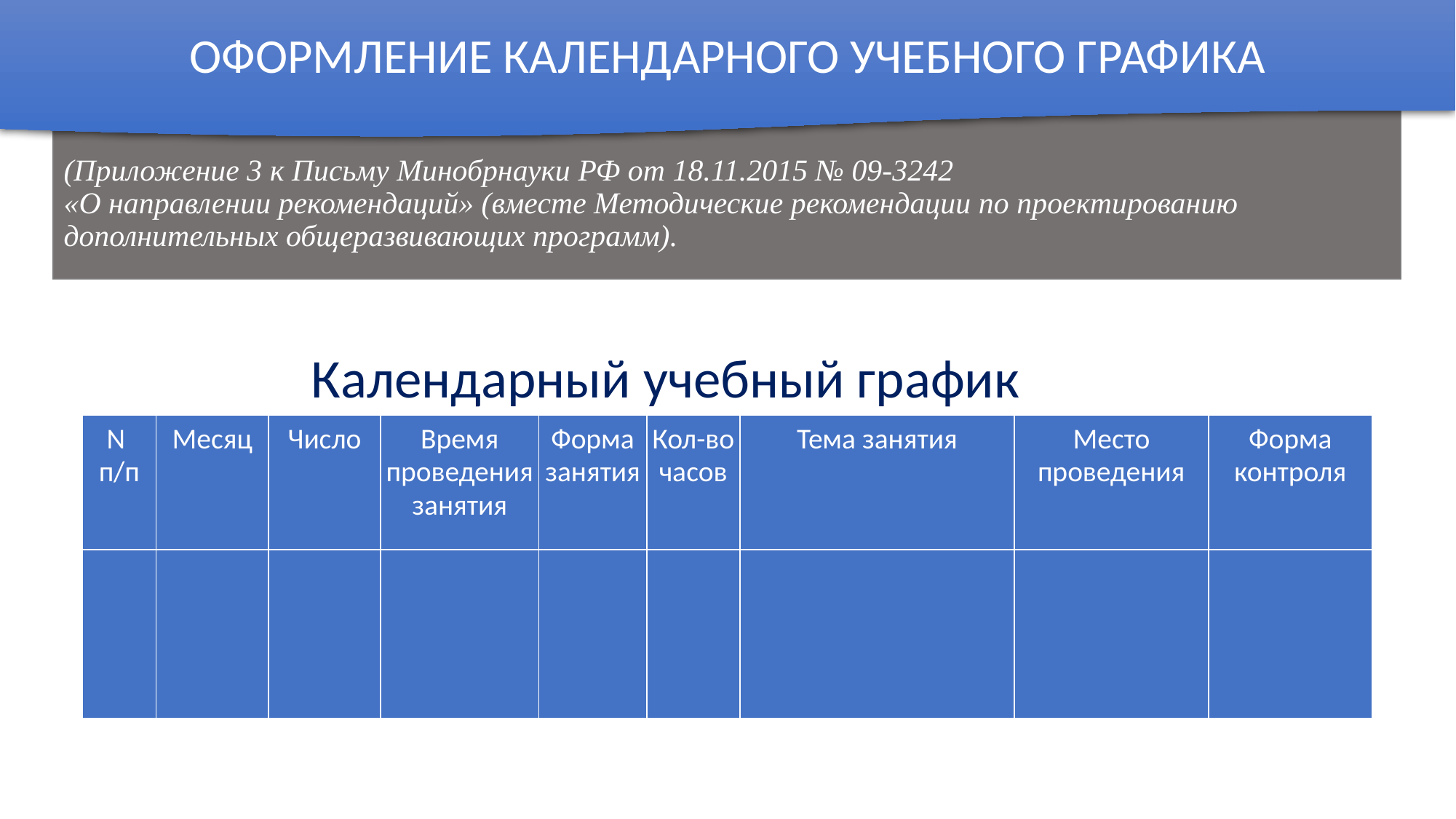

ОФОРМЛЕНИЕ КАЛЕНДАРНОГО УЧЕБНОГО ГРАФИКА
# (Приложение 3 к Письму Минобрнауки РФ от 18.11.2015 № 09-3242 «О направлении рекомендаций» (вместе Методические рекомендации по проектированию дополнительных общеразвивающих программ).
Календарный учебный график
| N п/п | Месяц | Число | Время проведения занятия | Форма занятия | Кол-во часов | Тема занятия | Место проведения | Форма контроля |
| --- | --- | --- | --- | --- | --- | --- | --- | --- |
|  |  |  |  |  |  |  |  |  |